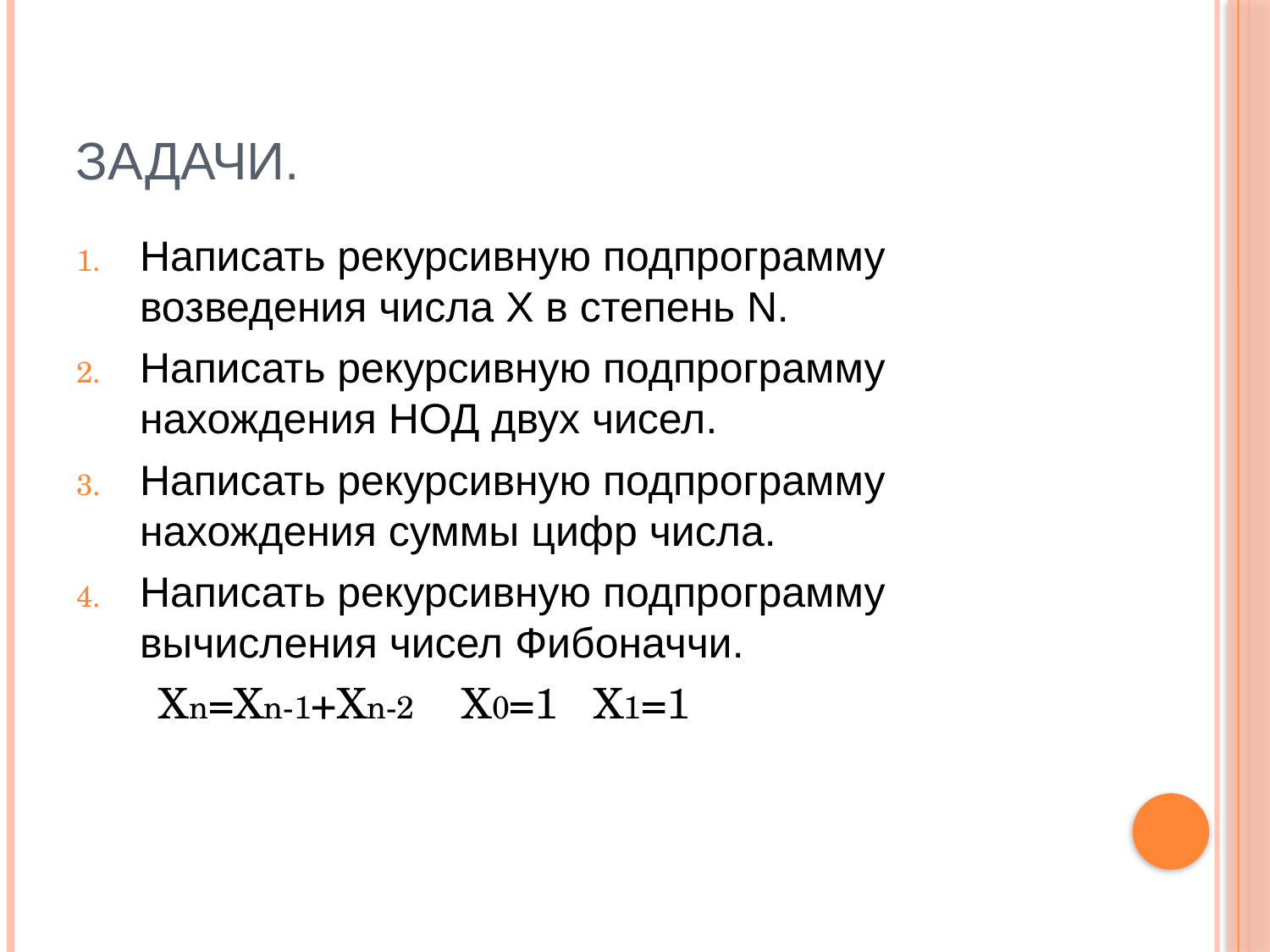

# Задачи.
Написать рекурсивную подпрограмму возведения числа X в степень N.
Написать рекурсивную подпрограмму нахождения НОД двух чисел.
Написать рекурсивную подпрограмму нахождения суммы цифр числа.
Написать рекурсивную подпрограмму вычисления чисел Фибоначчи.
       Xn=Xn-1+Xn-2    X0=1   X1=1